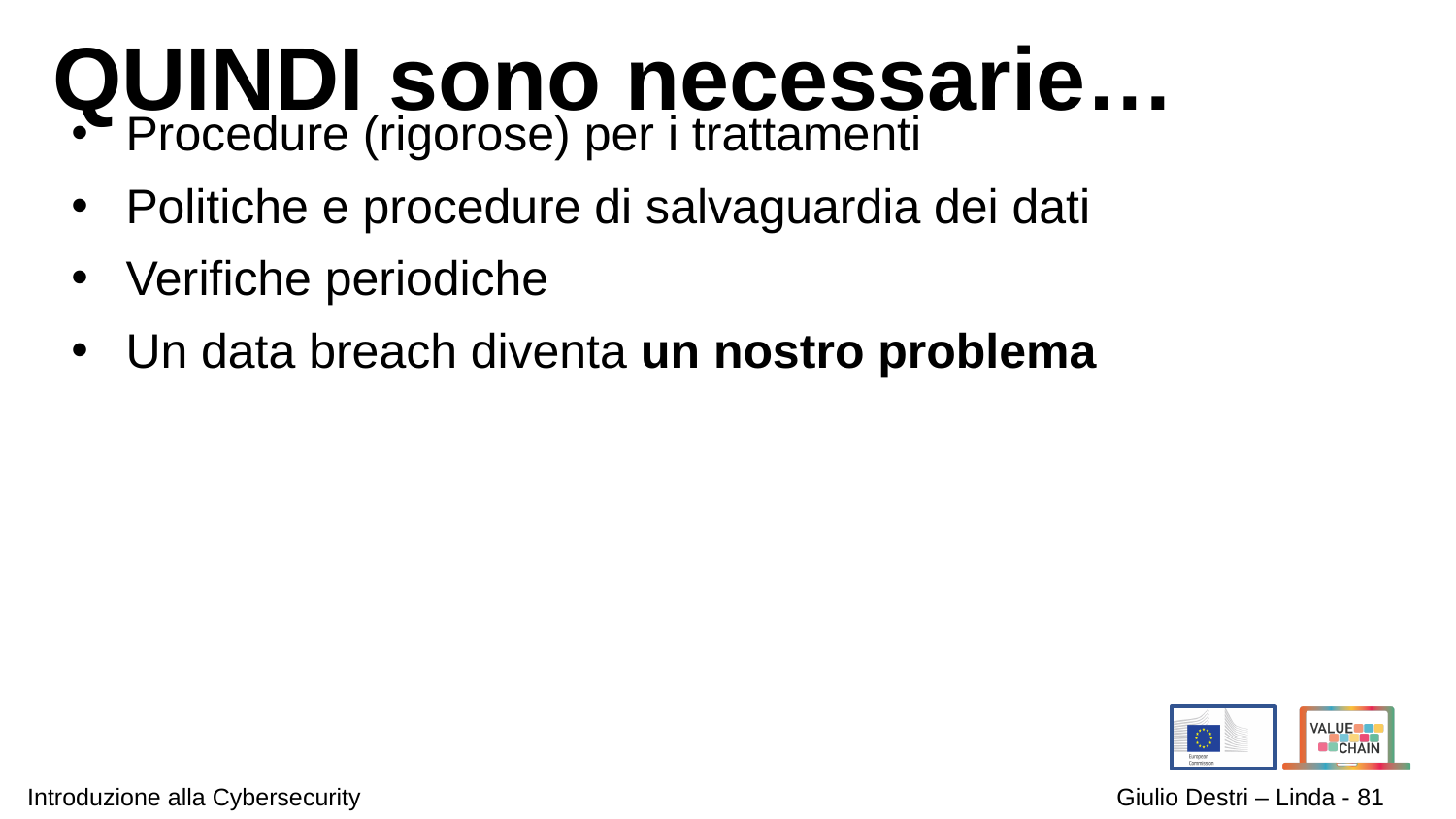

# QUINDI sono necessarie…
Procedure (rigorose) per i trattamenti
Politiche e procedure di salvaguardia dei dati
Verifiche periodiche
Un data breach diventa un nostro problema